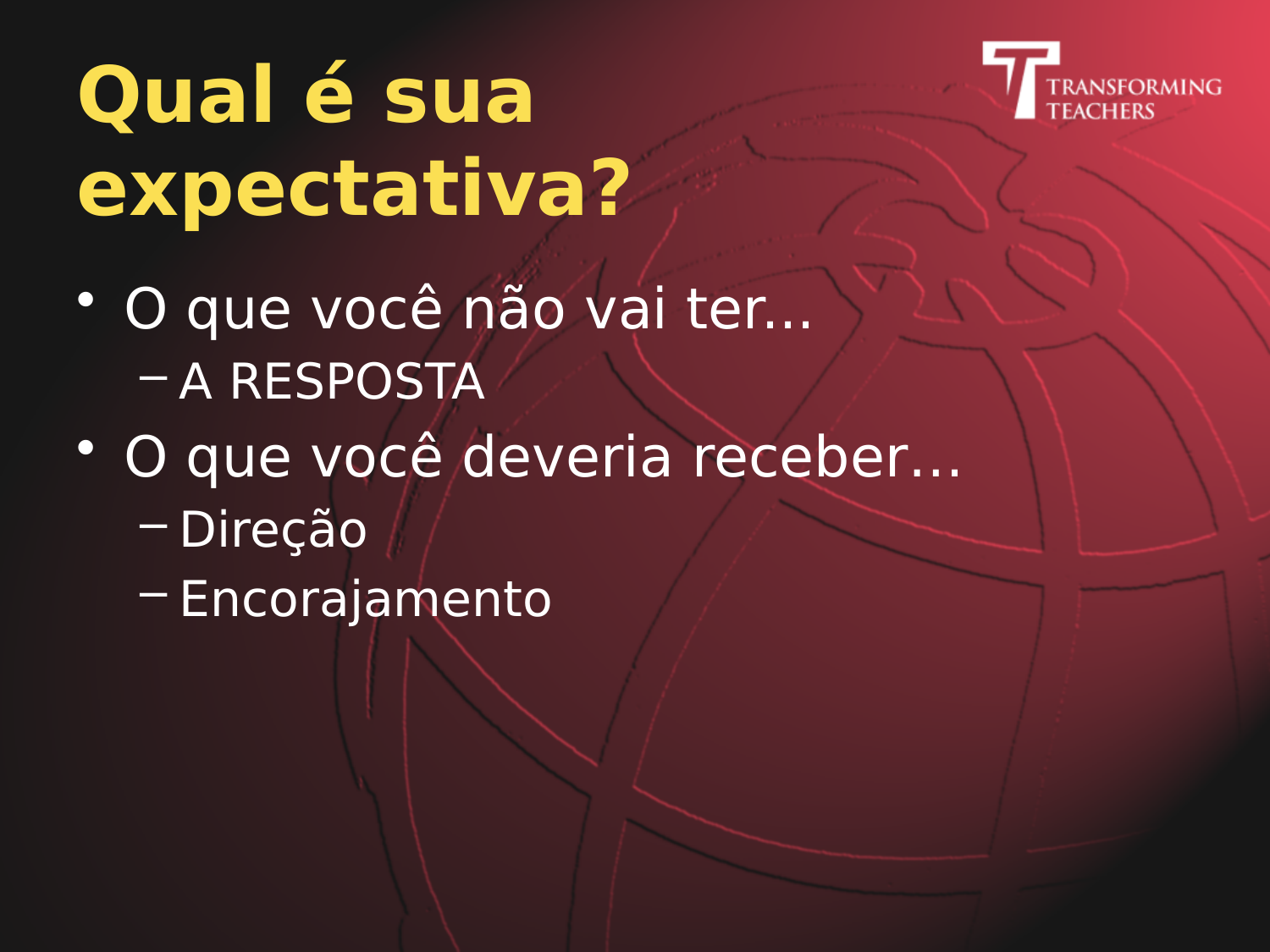

# Qual é sua expectativa?
O que você não vai ter...
A RESPOSTA
O que você deveria receber…
Direção
Encorajamento